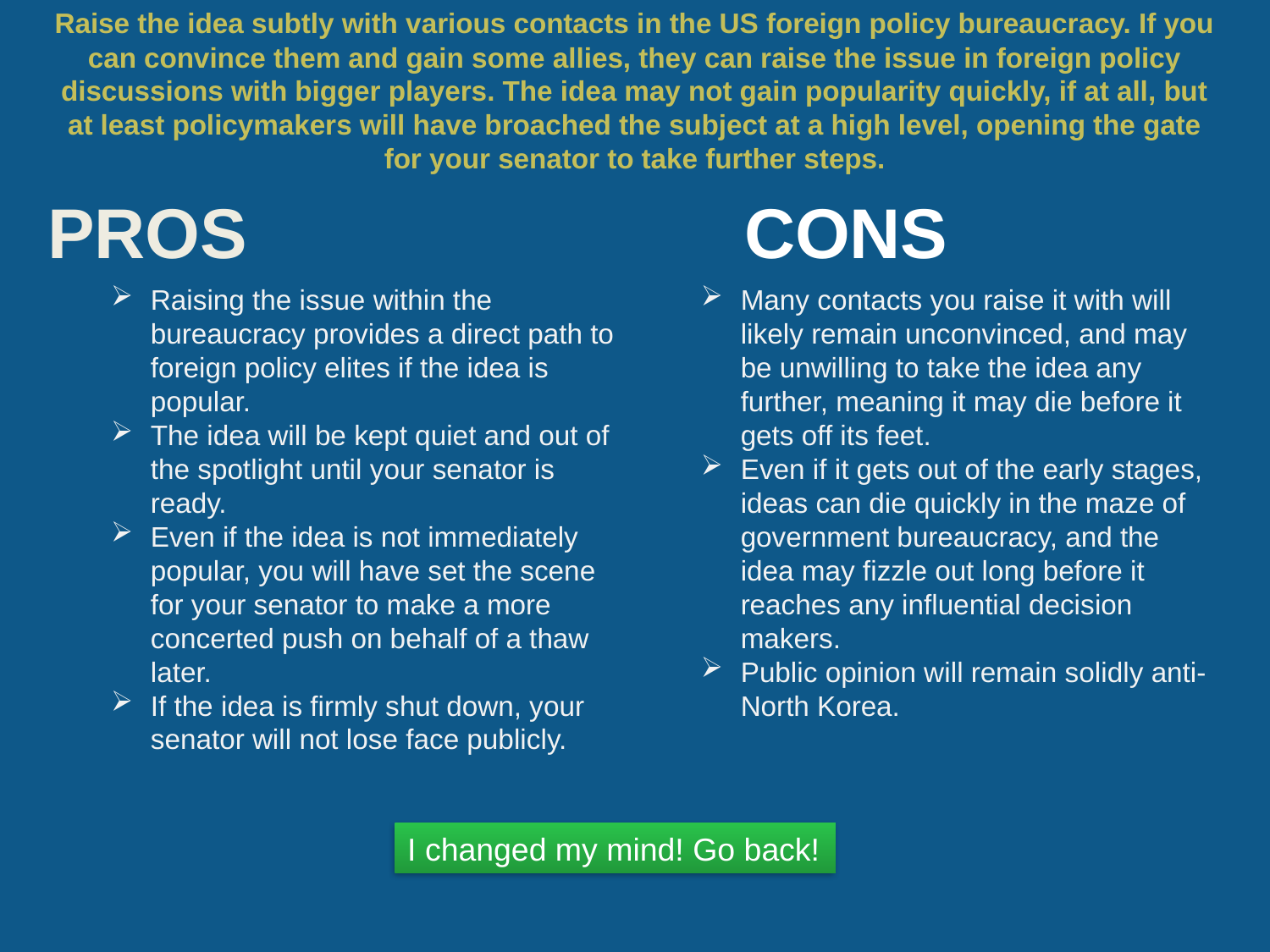

# Raise the idea subtly with various contacts in the US foreign policy bureaucracy. If you can convince them and gain some allies, they can raise the issue in foreign policy discussions with bigger players. The idea may not gain popularity quickly, if at all, but at least policymakers will have broached the subject at a high level, opening the gate for your senator to take further steps.
Raising the issue within the bureaucracy provides a direct path to foreign policy elites if the idea is popular.
The idea will be kept quiet and out of the spotlight until your senator is ready.
Even if the idea is not immediately popular, you will have set the scene for your senator to make a more concerted push on behalf of a thaw later.
If the idea is firmly shut down, your senator will not lose face publicly.
Many contacts you raise it with will likely remain unconvinced, and may be unwilling to take the idea any further, meaning it may die before it gets off its feet.
Even if it gets out of the early stages, ideas can die quickly in the maze of government bureaucracy, and the idea may fizzle out long before it reaches any influential decision makers.
Public opinion will remain solidly anti-North Korea.